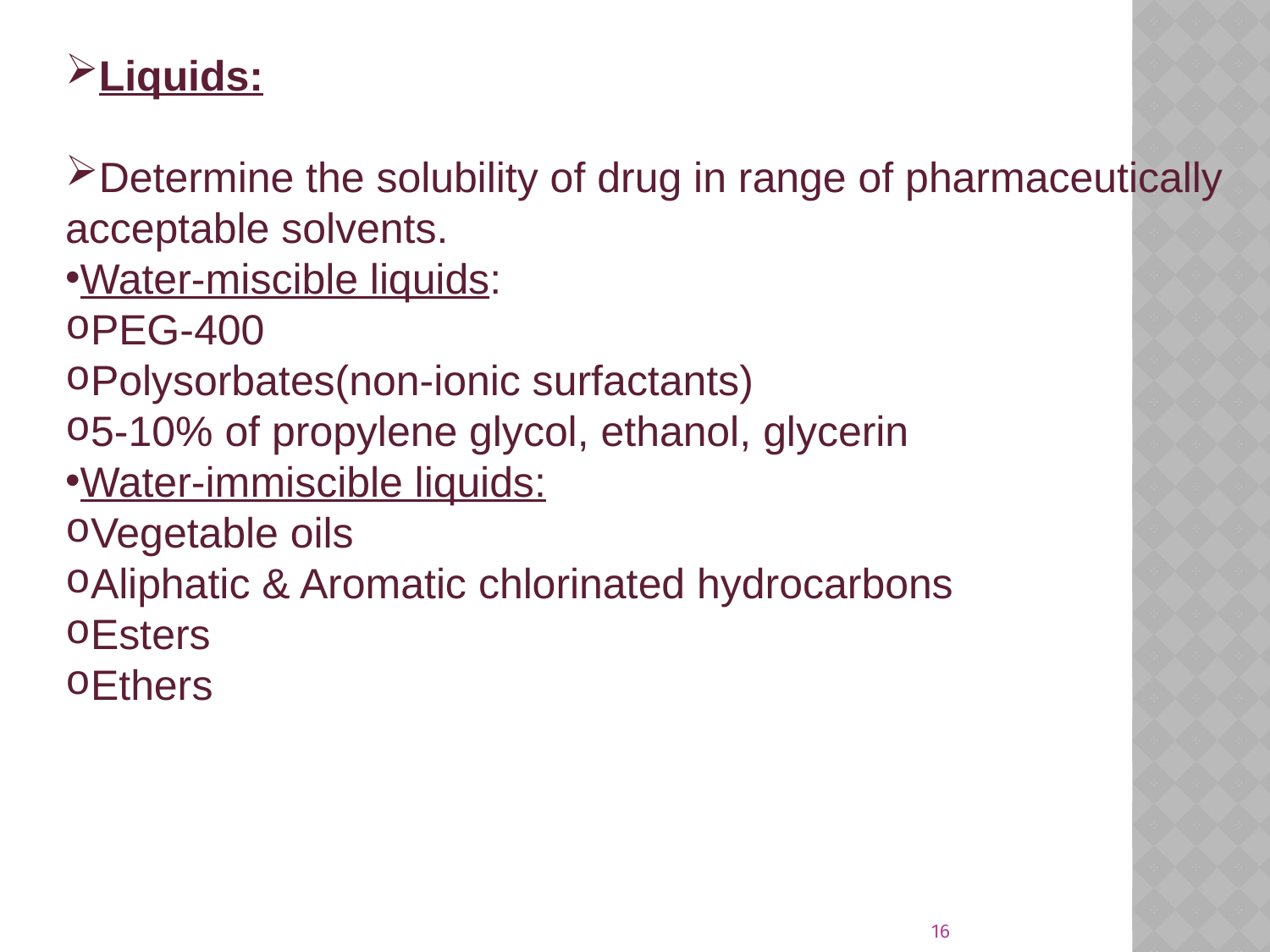

Liquids:

Determine the solubility of drug in range of pharmaceutically acceptable solvents.
Water-miscible liquids:
PEG-400
Polysorbates(non-ionic surfactants)
5-10% of propylene glycol, ethanol, glycerin
Water-immiscible liquids:
Vegetable oils
Aliphatic & Aromatic chlorinated hydrocarbons
Esters
Ethers

16